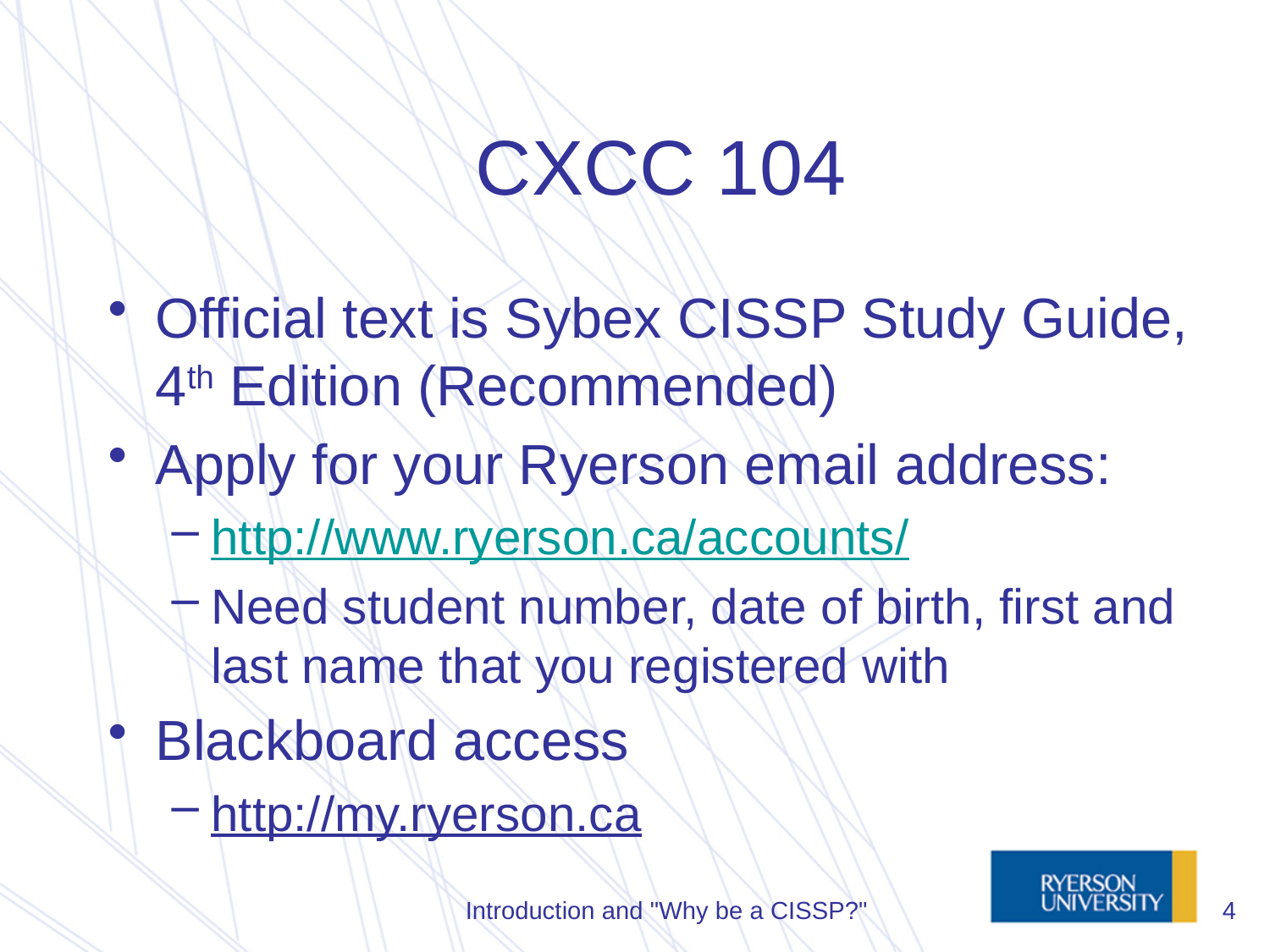

# CXCC 104
Official text is Sybex CISSP Study Guide, 4th Edition (Recommended)
Apply for your Ryerson email address:
http://www.ryerson.ca/accounts/
Need student number, date of birth, first and last name that you registered with
Blackboard access
http://my.ryerson.ca
Introduction and "Why be a CISSP?"
4